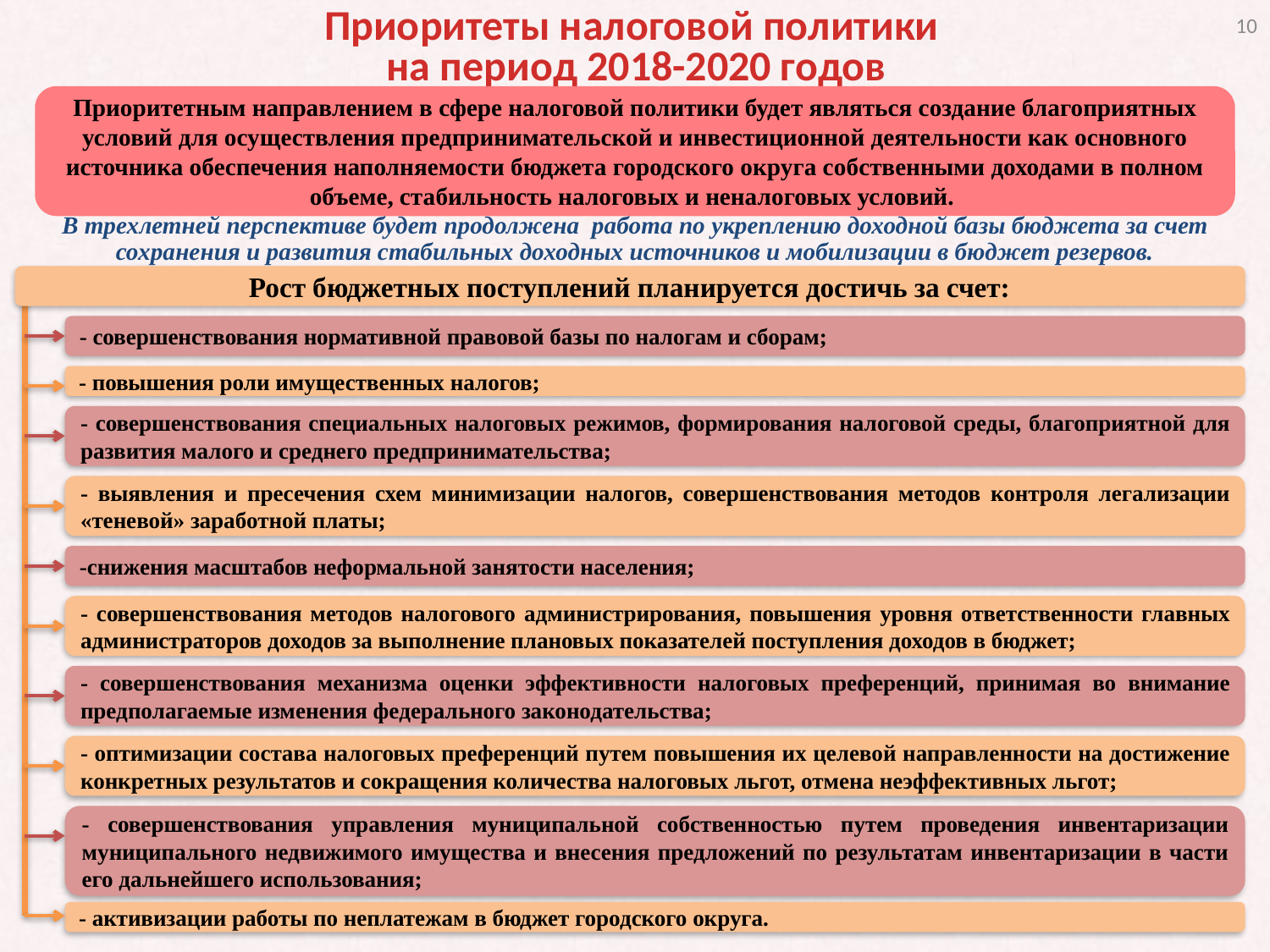

# Приоритеты налоговой политики на период 2018-2020 годов
10
Приоритетным направлением в сфере налоговой политики будет являться создание благоприятных условий для осуществления предпринимательской и инвестиционной деятельности как основного источника обеспечения наполняемости бюджета городского округа собственными доходами в полном объеме, стабильность налоговых и неналоговых условий.
В трехлетней перспективе будет продолжена  работа по укреплению доходной базы бюджета за счет сохранения и развития стабильных доходных источников и мобилизации в бюджет резервов.
Рост бюджетных поступлений планируется достичь за счет:
- совершенствования нормативной правовой базы по налогам и сборам;
- повышения роли имущественных налогов;
- совершенствования специальных налоговых режимов, формирования налоговой среды, благоприятной для развития малого и среднего предпринимательства;
- выявления и пресечения схем минимизации налогов, совершенствования методов контроля легализации «теневой» заработной платы;
-снижения масштабов неформальной занятости населения;
- совершенствования методов налогового администрирования, повышения уровня ответственности главных администраторов доходов за выполнение плановых показателей поступления доходов в бюджет;
- совершенствования механизма оценки эффективности налоговых преференций, принимая во внимание предполагаемые изменения федерального законодательства;
- оптимизации состава налоговых преференций путем повышения их целевой направленности на достижение конкретных результатов и сокращения количества налоговых льгот, отмена неэффективных льгот;
- совершенствования управления муниципальной собственностью путем проведения инвентаризации муниципального недвижимого имущества и внесения предложений по результатам инвентаризации в части его дальнейшего использования;
- активизации работы по неплатежам в бюджет городского округа.